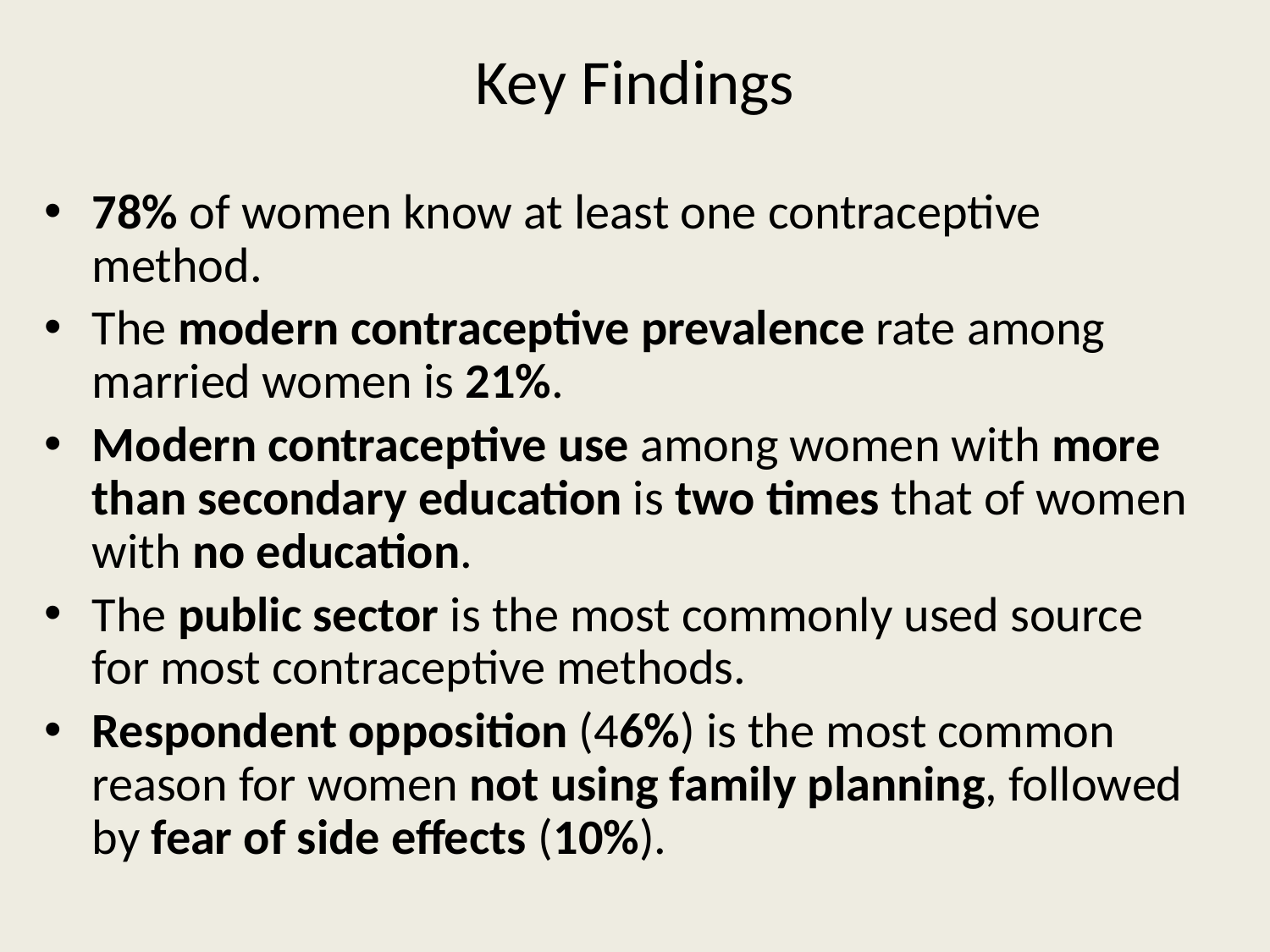

# Key Findings
78% of women know at least one contraceptive method.
The modern contraceptive prevalence rate among married women is 21%.
Modern contraceptive use among women with more than secondary education is two times that of women with no education.
The public sector is the most commonly used source for most contraceptive methods.
Respondent opposition (46%) is the most common reason for women not using family planning, followed by fear of side effects (10%).